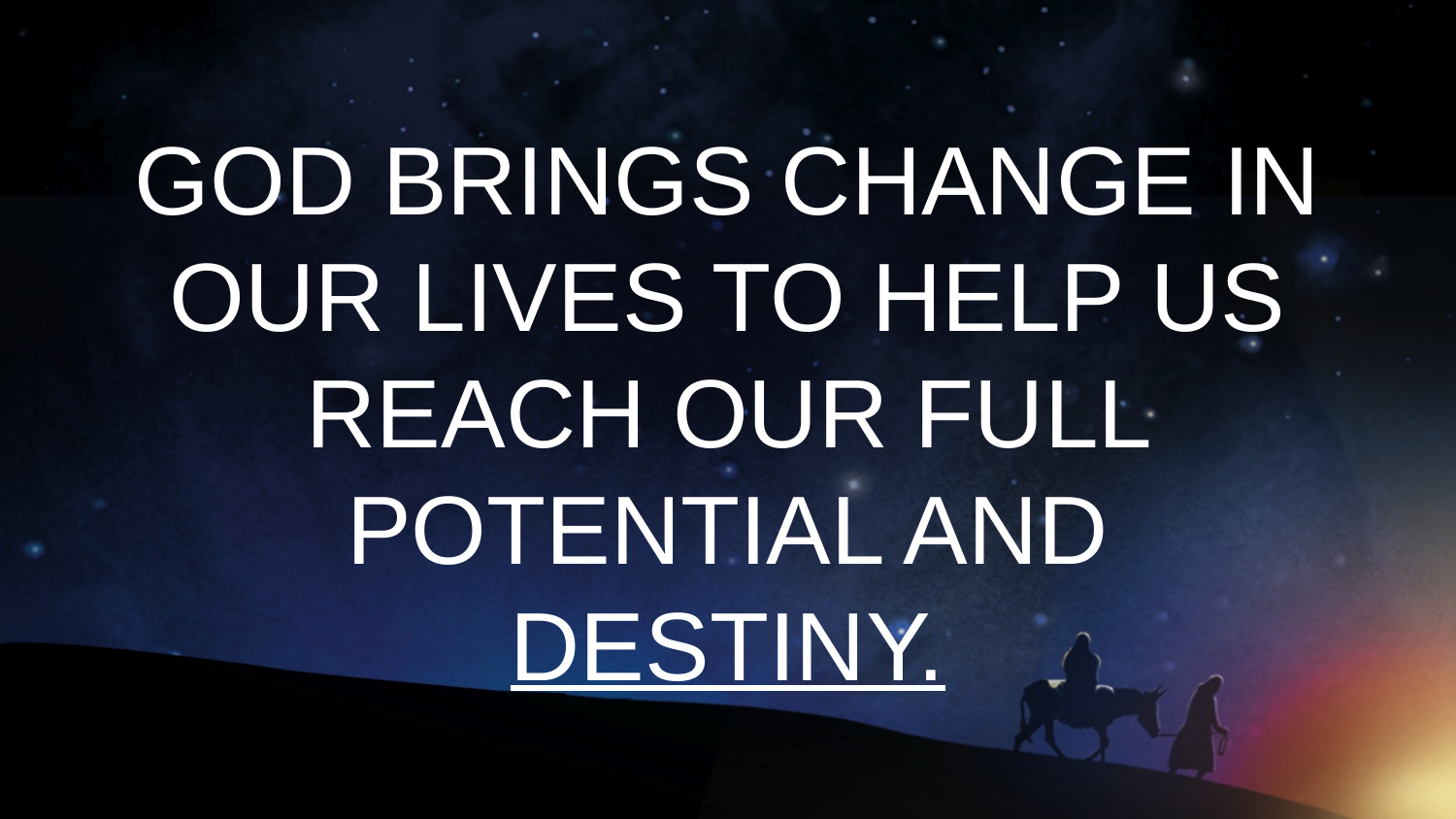

# GOD BRINGS CHANGE IN OUR LIVES TO HELP US REACH OUR FULL POTENTIAL AND DESTINY.